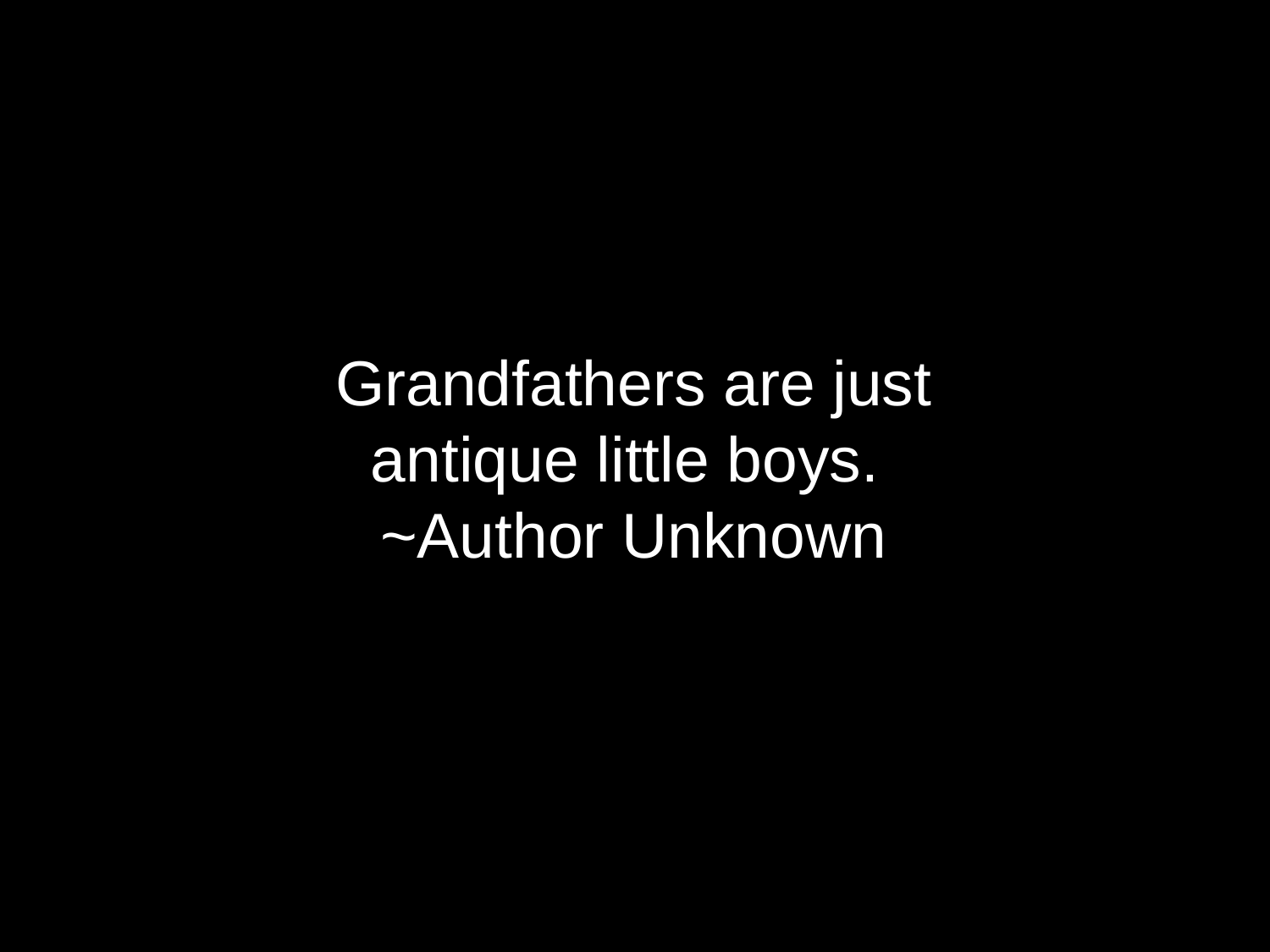

Grandfathers are just antique little boys.  ~Author Unknown